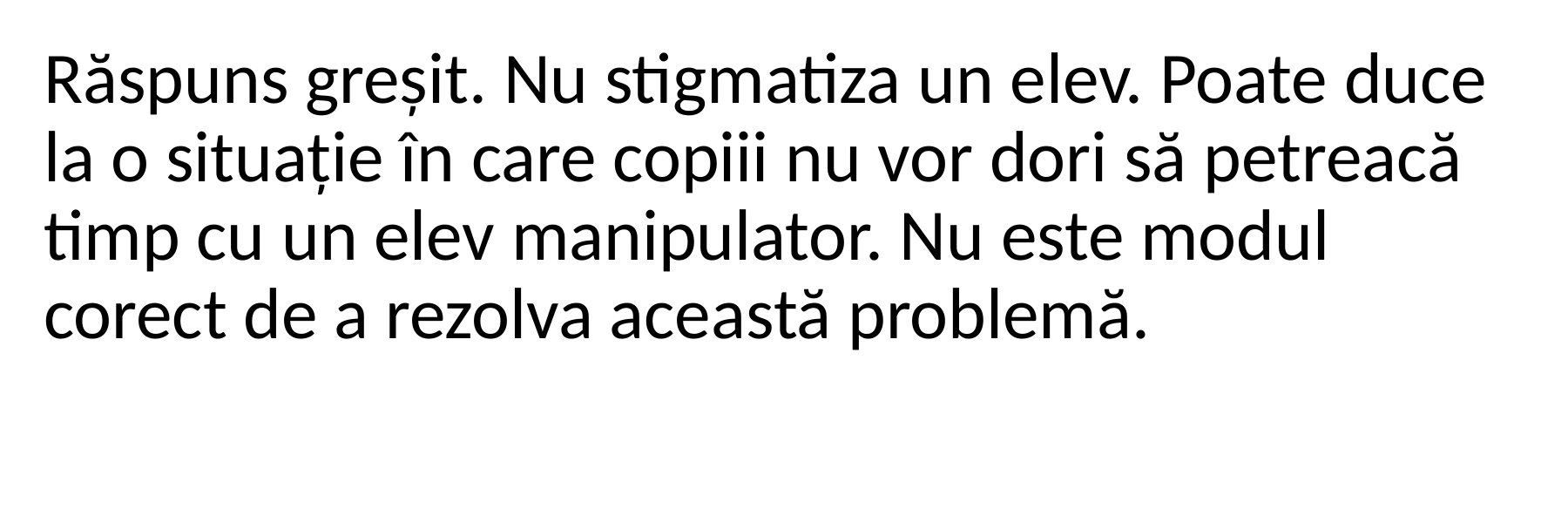

Răspuns greșit. Nu stigmatiza un elev. Poate duce la o situație în care copiii nu vor dori să petreacă timp cu un elev manipulator. Nu este modul corect de a rezolva această problemă.